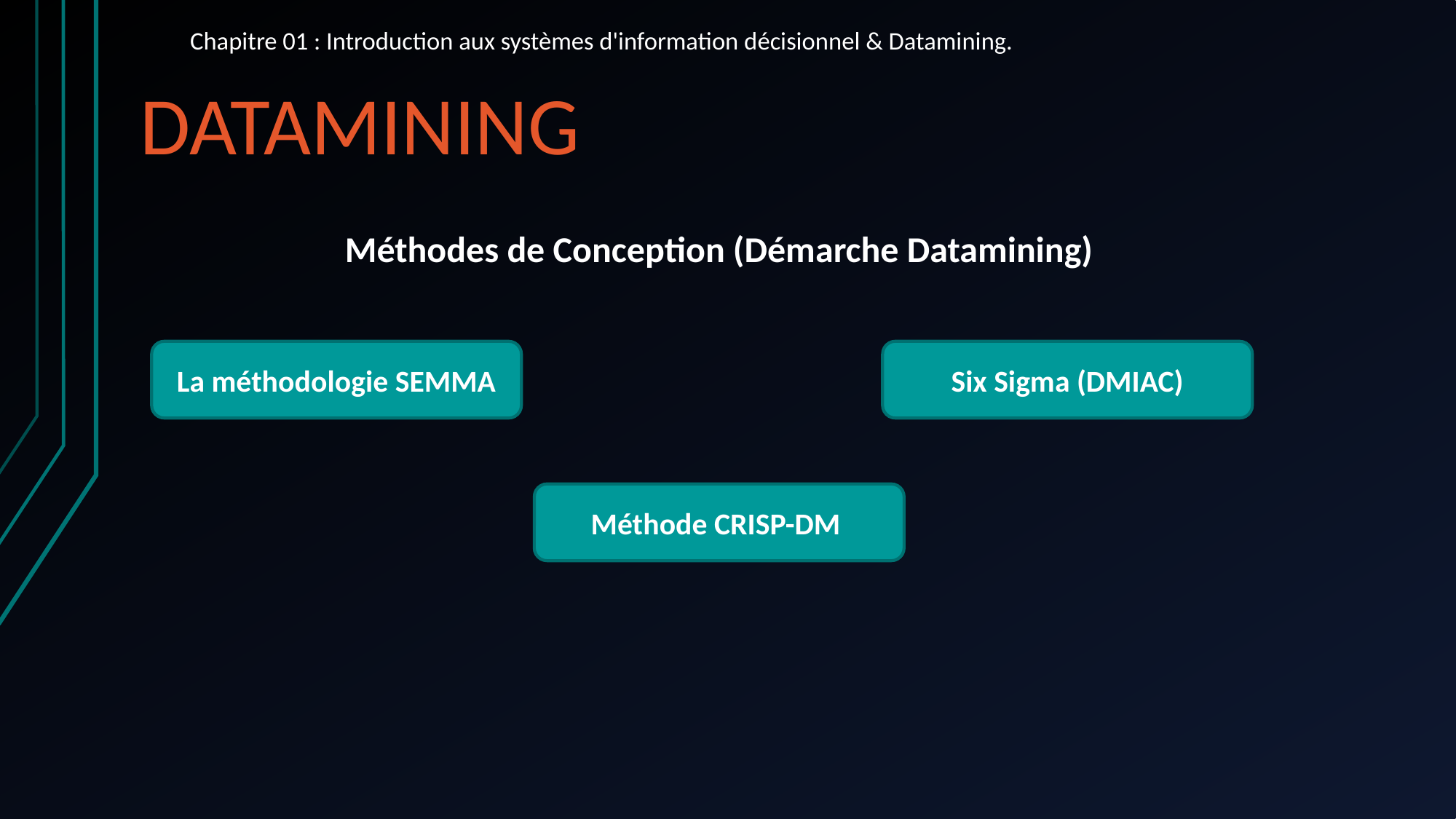

Chapitre 01 : Introduction aux systèmes d'information décisionnel & Datamining.
# DATAMINING
Méthodes de Conception (Démarche Datamining)
La méthodologie SEMMA
Six Sigma (DMIAC)
Méthode CRISP-DM